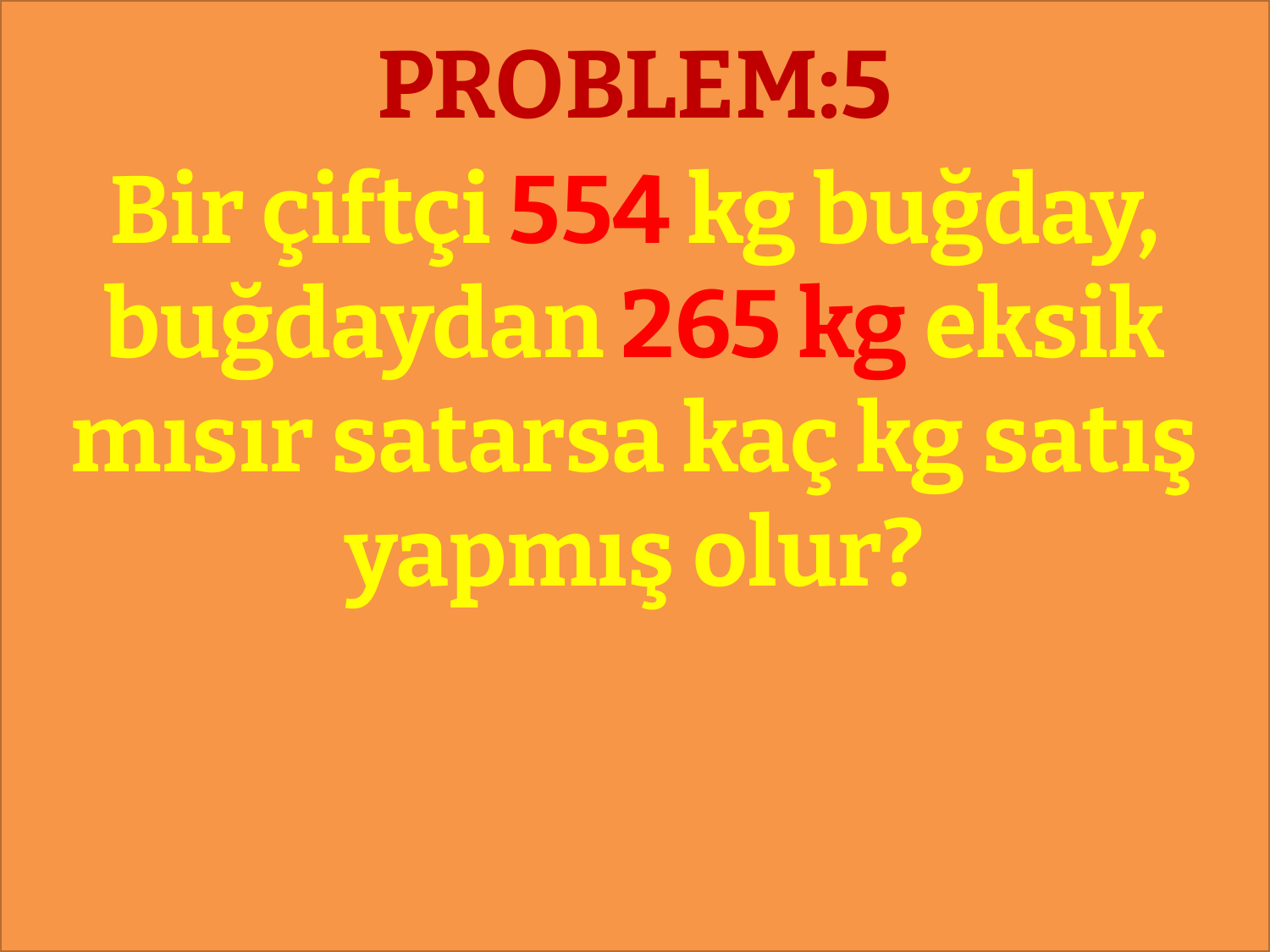

PROBLEM:5
#
Bir çiftçi 554 kg buğday, buğdaydan 265 kg eksik mısır satarsa kaç kg satış yapmış olur?